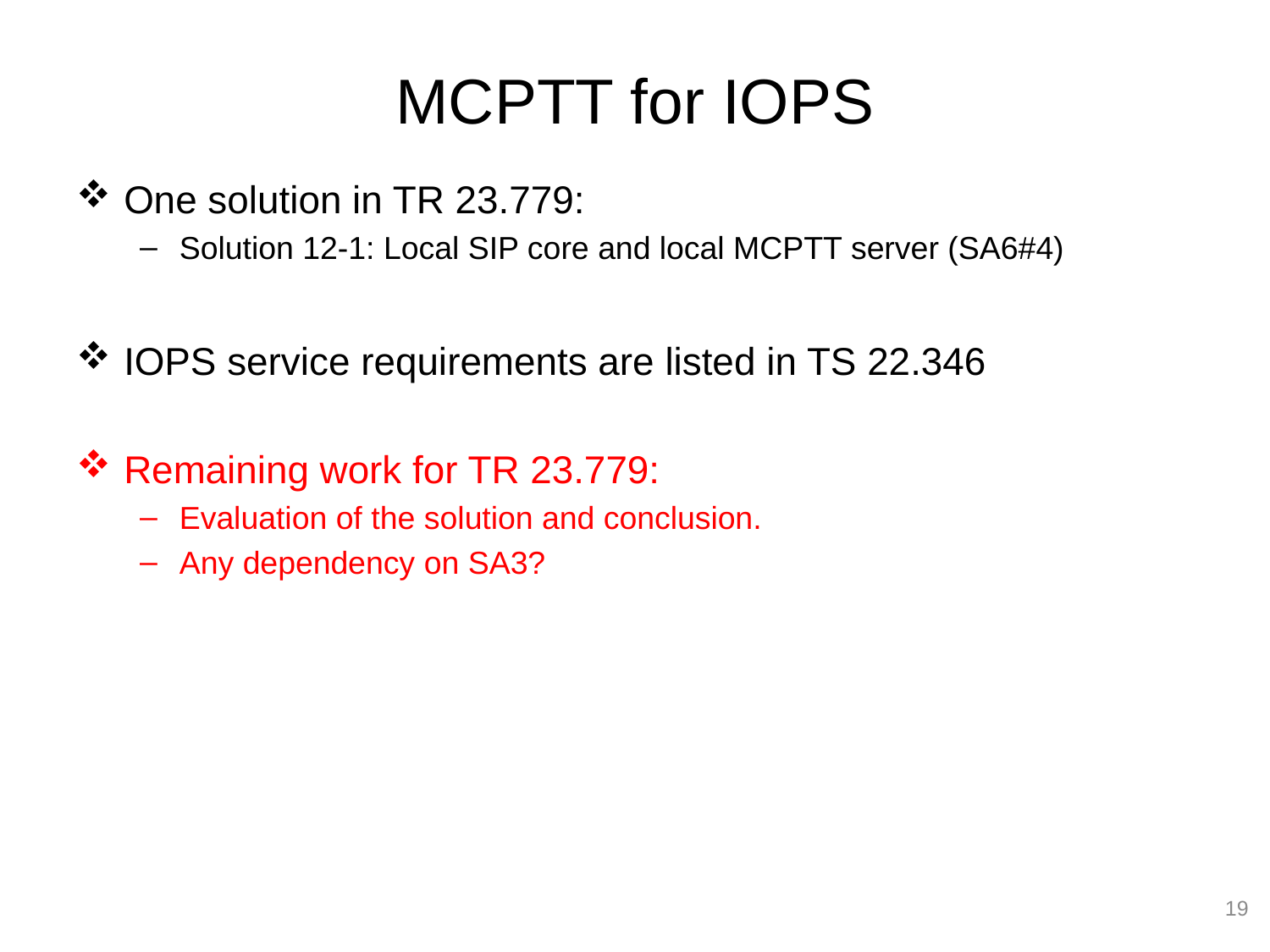

# MCPTT for IOPS
One solution in TR 23.779:
Solution 12-1: Local SIP core and local MCPTT server (SA6#4)

IOPS service requirements are listed in TS 22.346

Remaining work for TR 23.779:
Evaluation of the solution and conclusion.
Any dependency on SA3?
19